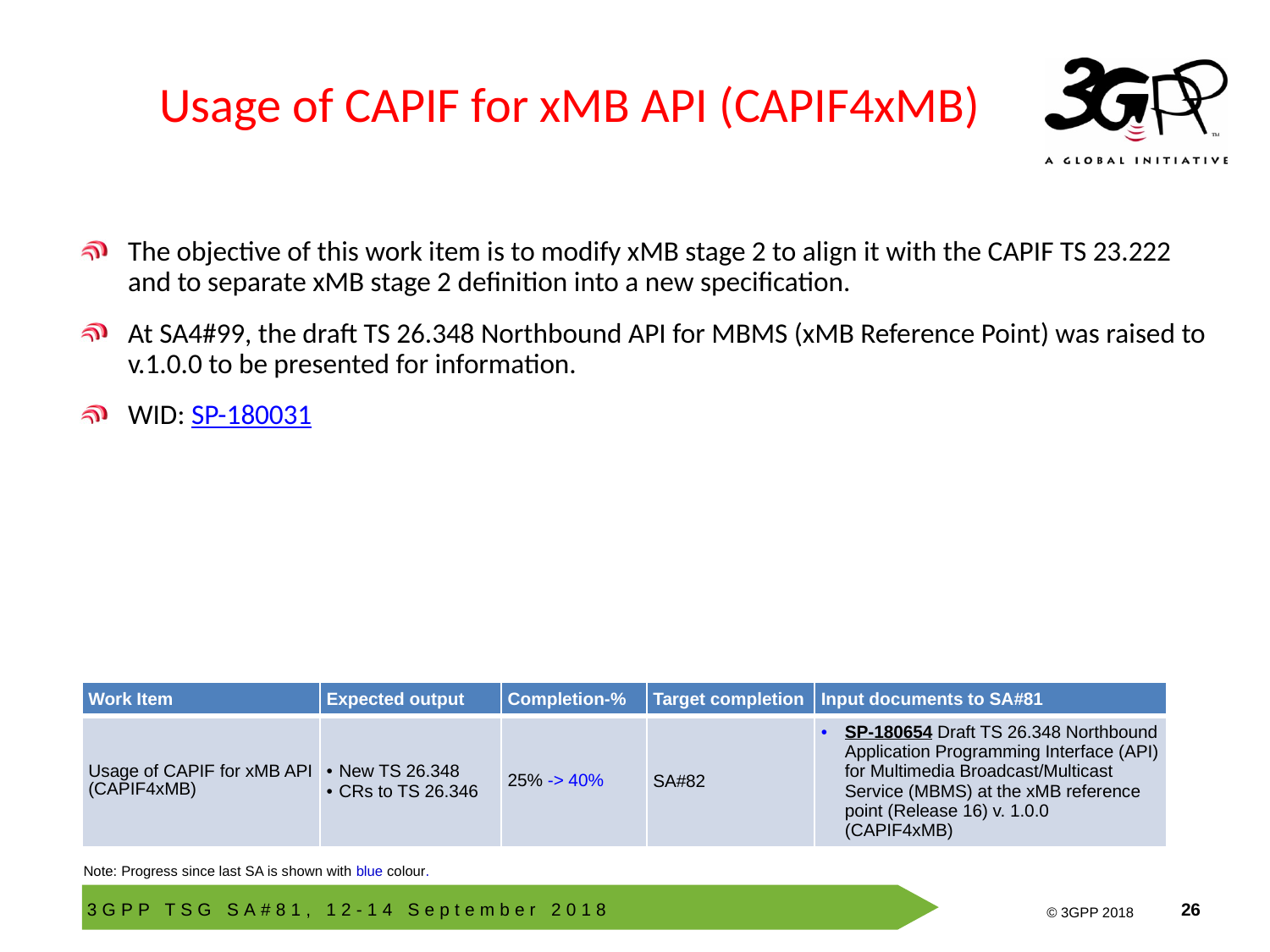

# Usage of CAPIF for xMB API (CAPIF4xMB)
The objective of this work item is to modify xMB stage 2 to align it with the CAPIF TS 23.222 and to separate xMB stage 2 definition into a new specification.
At SA4#99, the draft TS 26.348 Northbound API for MBMS (xMB Reference Point) was raised to v.1.0.0 to be presented for information.
WID: SP-180031
| Work Item | Expected output | Completion-% | Target completion | Input documents to SA#81 |
| --- | --- | --- | --- | --- |
| Usage of CAPIF for xMB API (CAPIF4xMB) | New TS 26.348 CRs to TS 26.346 | 25% -> 40% | SA#82 | SP-180654 Draft TS 26.348 Northbound Application Programming Interface (API) for Multimedia Broadcast/Multicast Service (MBMS) at the xMB reference point (Release 16) v. 1.0.0 (CAPIF4xMB) |
Note: Progress since last SA is shown with blue colour.